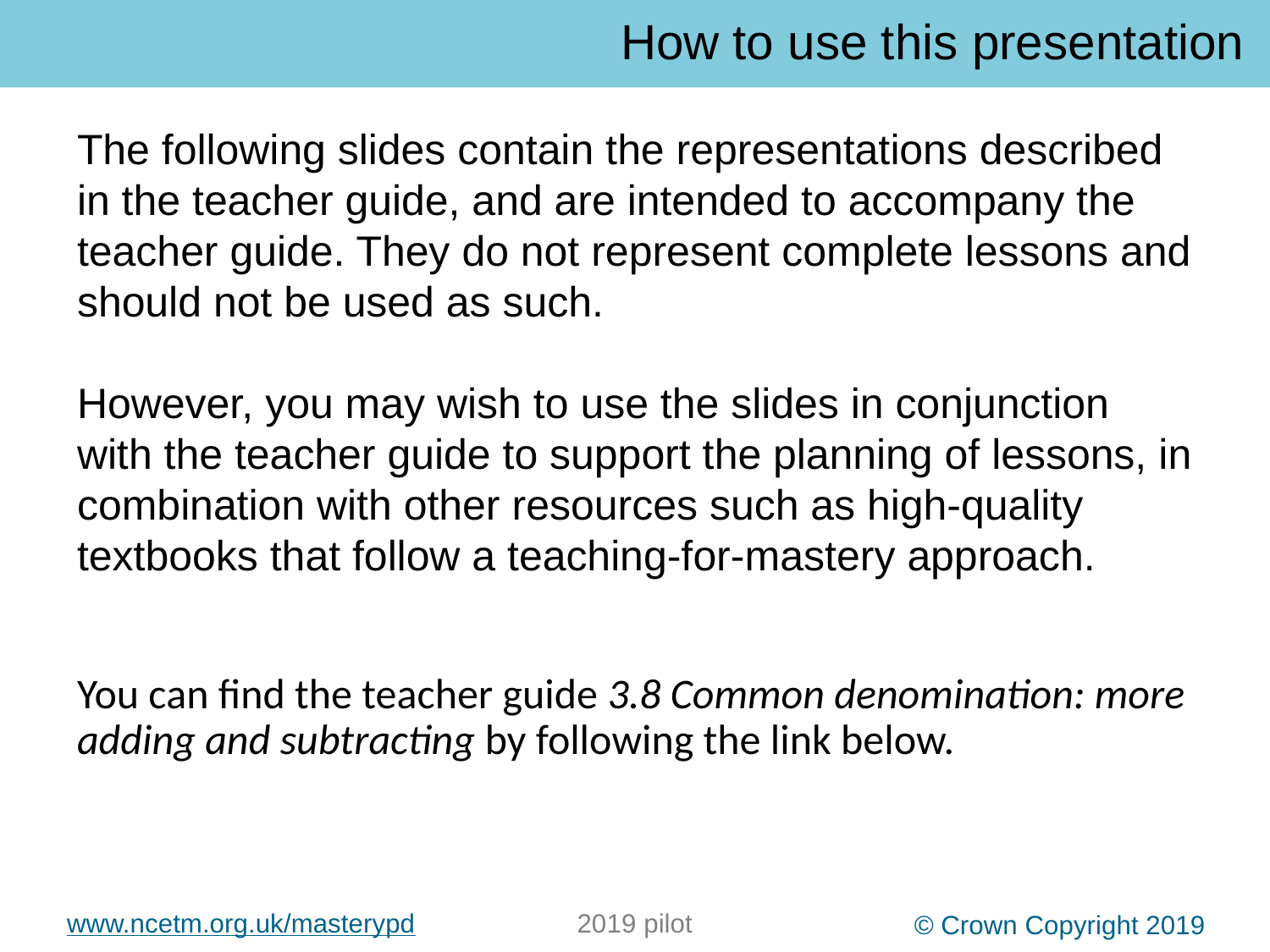

How to use this presentation
You can find the teacher guide 3.8 Common denomination: more adding and subtracting by following the link below.